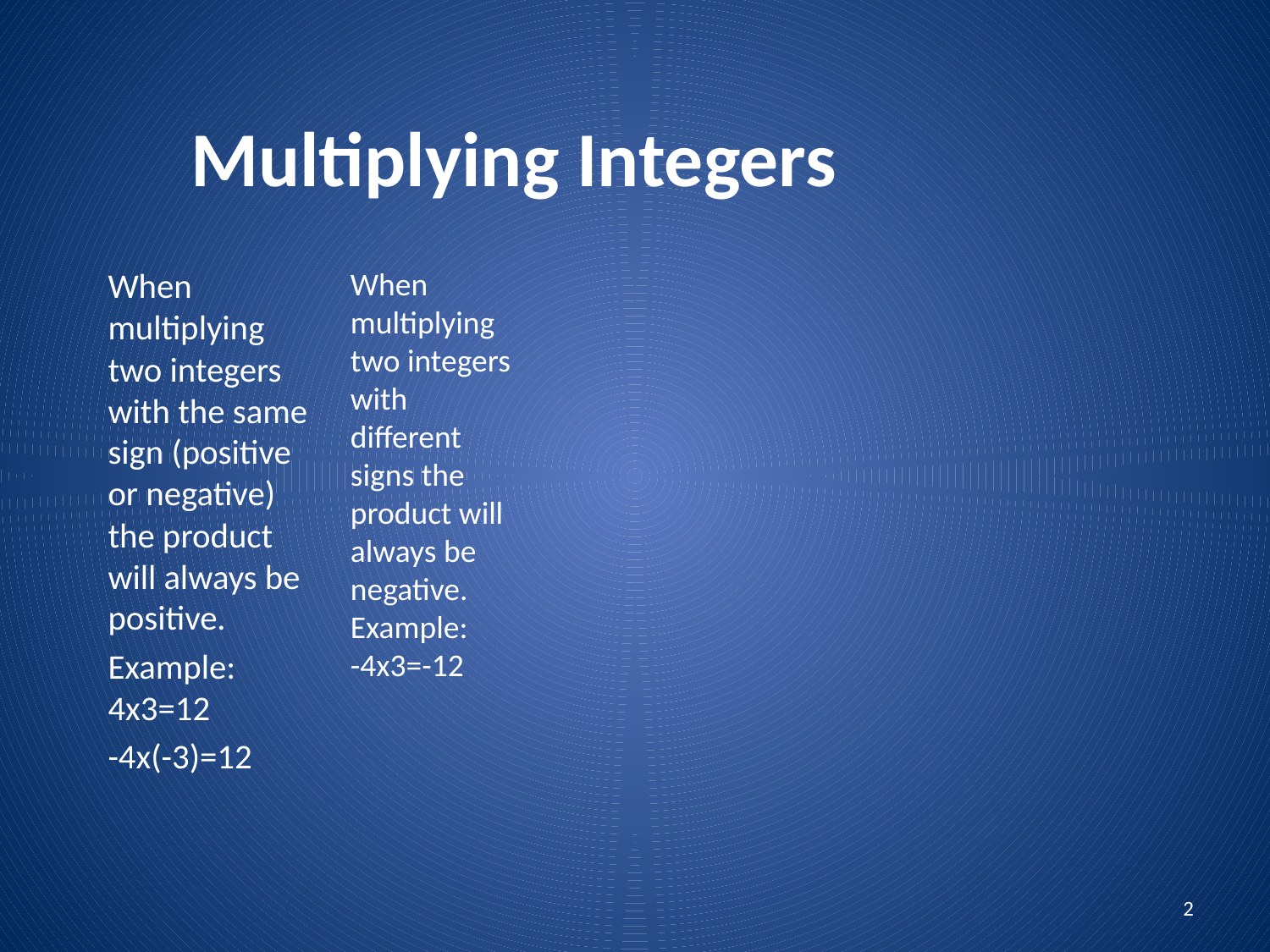

# Multiplying Integers
When multiplying two integers with the same sign (positive or negative) the product will always be positive.
Example: 4x3=12
-4x(-3)=12

When multiplying two integers with different signs the product will always be negative.
Example:
-4x3=-12
2